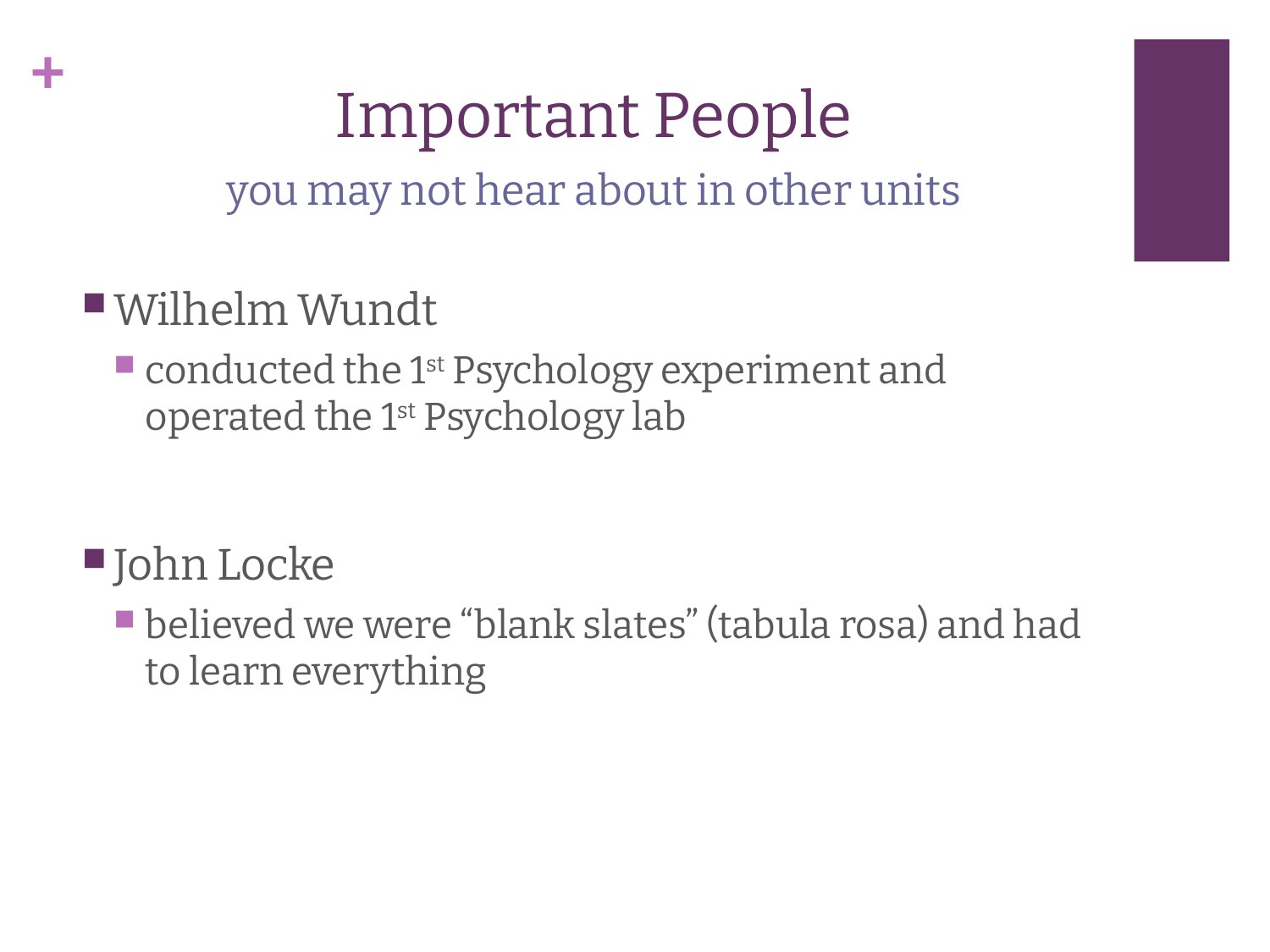

# Important People
you may not hear about in other units
Wilhelm Wundt
conducted the 1st Psychology experiment and operated the 1st Psychology lab

John Locke
believed we were “blank slates” (tabula rosa) and had to learn everything